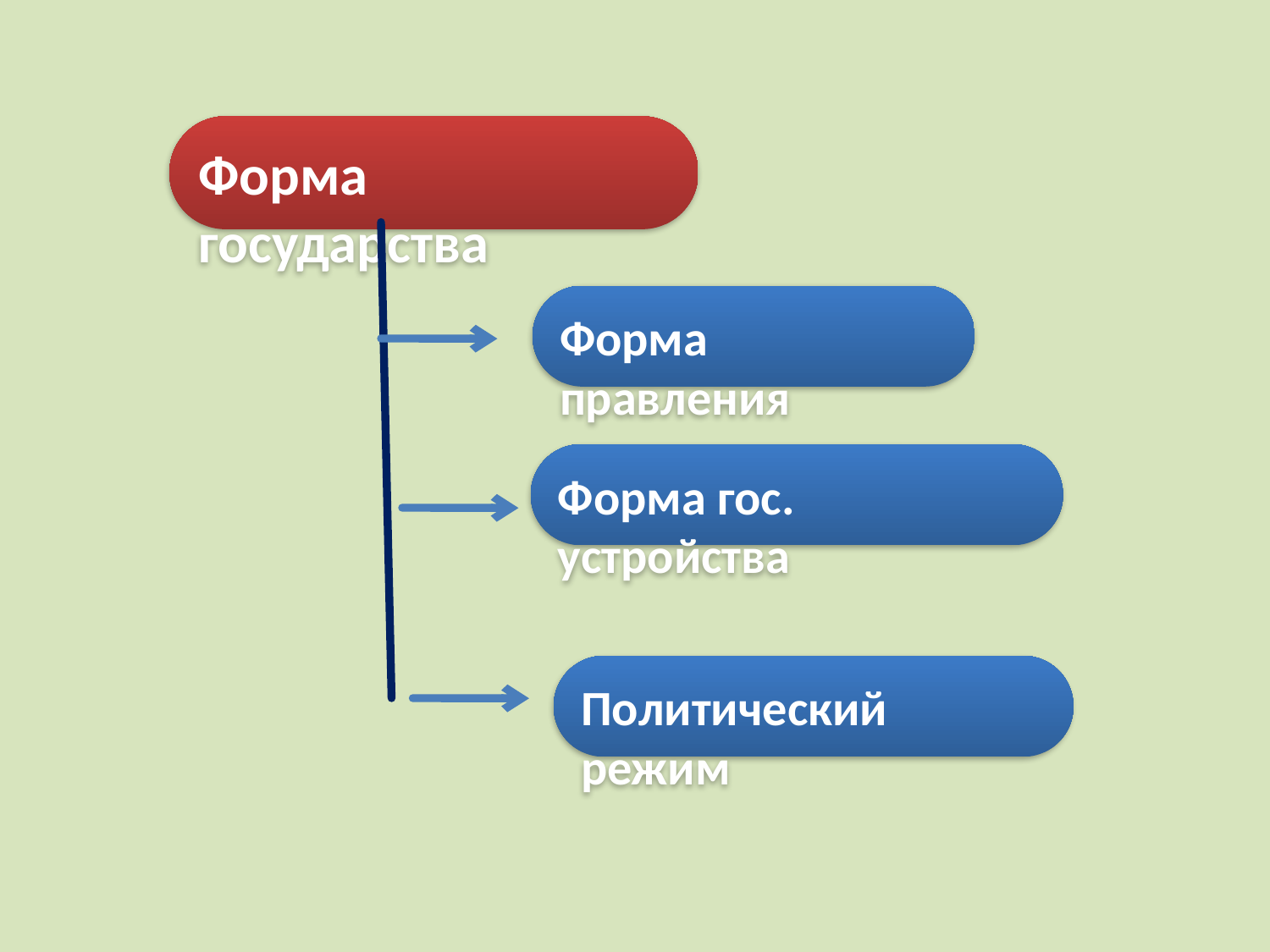

Форма государства
Форма правления
Форма гос. устройства
Политический режим